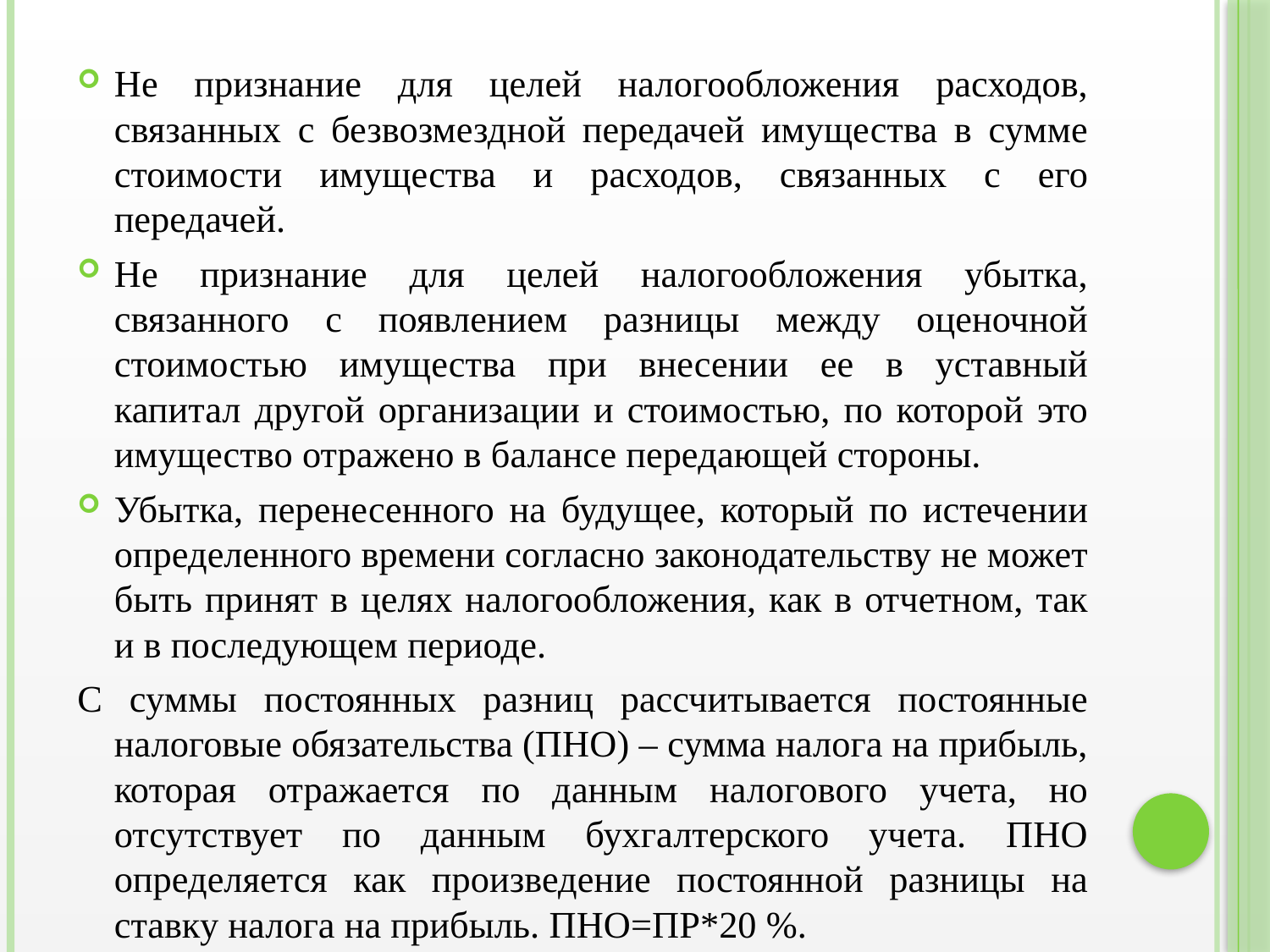

Не признание для целей налогообложения расходов, связанных с безвозмездной передачей имущества в сумме стоимости имущества и расходов, связанных с его передачей.
Не признание для целей налогообложения убытка, связанного с появлением разницы между оценочной стоимостью имущества при внесении ее в уставный капитал другой организации и стоимостью, по которой это имущество отражено в балансе передающей стороны.
Убытка, перенесенного на будущее, который по истечении определенного времени согласно законодательству не может быть принят в целях налогообложения, как в отчетном, так и в последующем периоде.
С суммы постоянных разниц рассчитывается постоянные налоговые обязательства (ПНО) – сумма налога на прибыль, которая отражается по данным налогового учета, но отсутствует по данным бухгалтерского учета. ПНО определяется как произведение постоянной разницы на ставку налога на прибыль. ПНО=ПР*20 %.